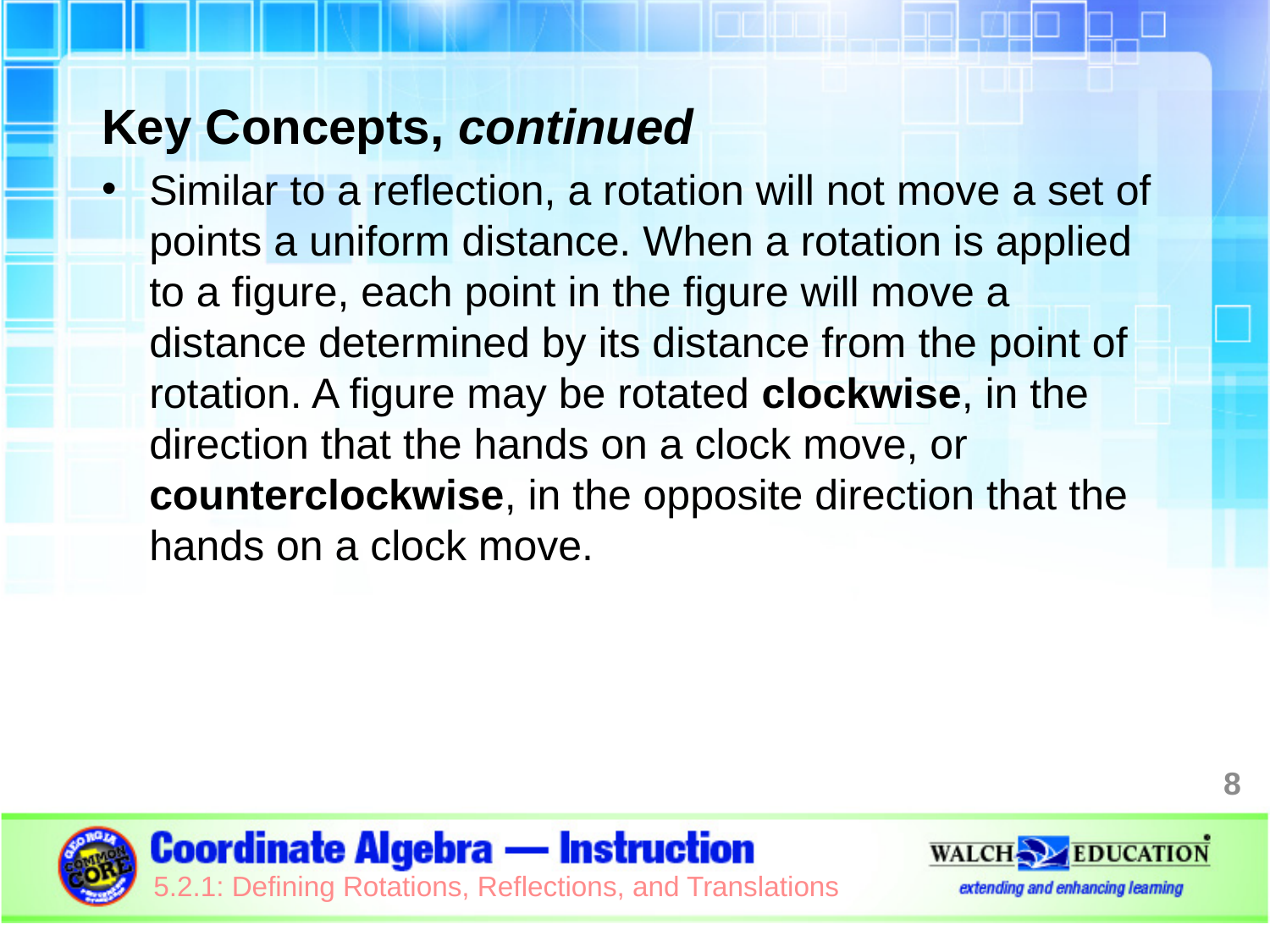

Key Concepts, continued
Similar to a reflection, a rotation will not move a set of points a uniform distance. When a rotation is applied to a figure, each point in the figure will move a distance determined by its distance from the point of rotation. A figure may be rotated clockwise, in the direction that the hands on a clock move, or counterclockwise, in the opposite direction that the hands on a clock move.
8
5.2.1: Defining Rotations, Reflections, and Translations